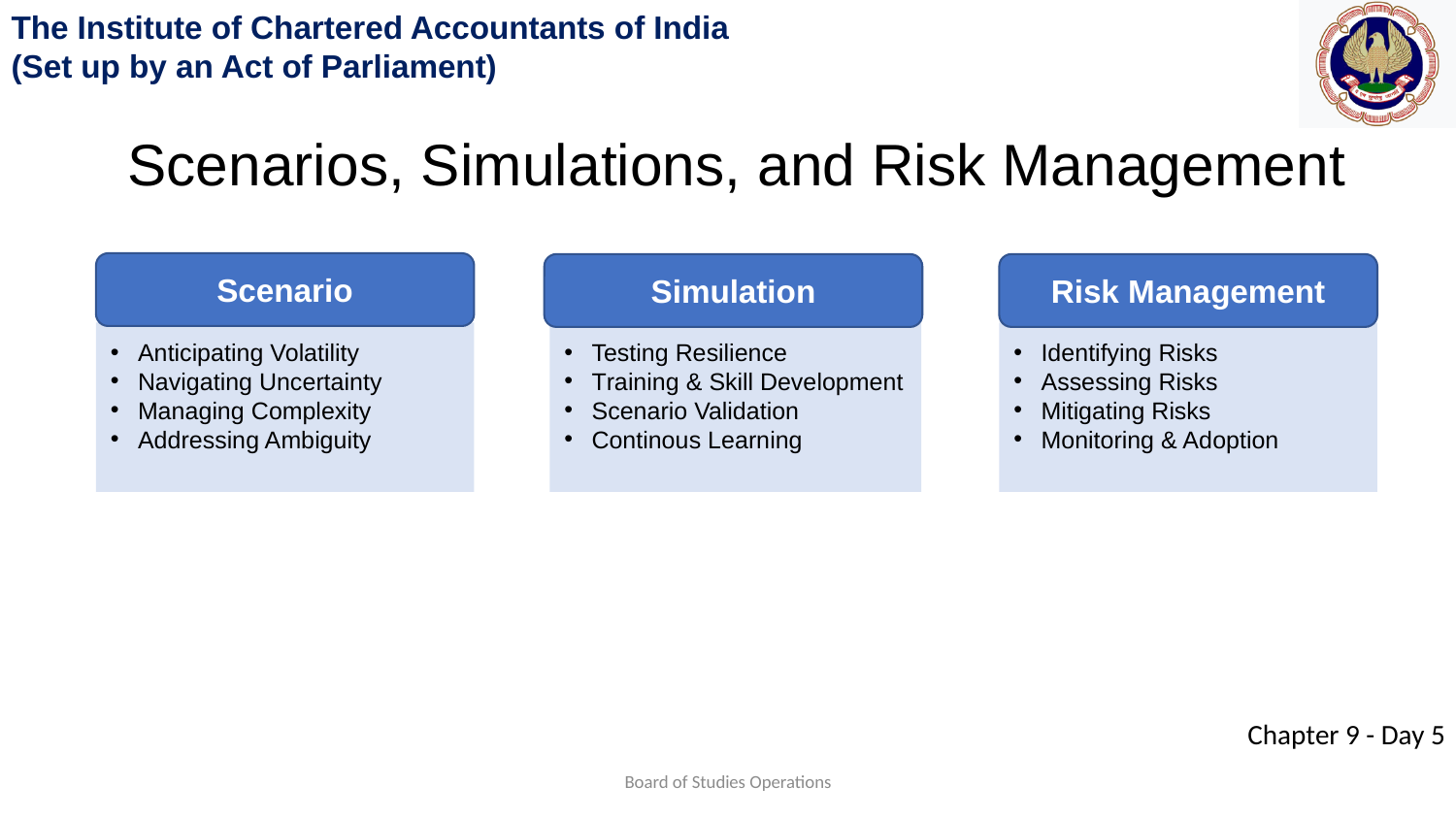

Scenarios, Simulations, and Risk Management
Scenario
Anticipating Volatility
Navigating Uncertainty
Managing Complexity
Addressing Ambiguity

Risk Management
Identifying Risks
Assessing Risks
Mitigating Risks
Monitoring & Adoption
Simulation
Testing Resilience
Training & Skill Development
Scenario Validation
Continous Learning
Board of Studies Operations